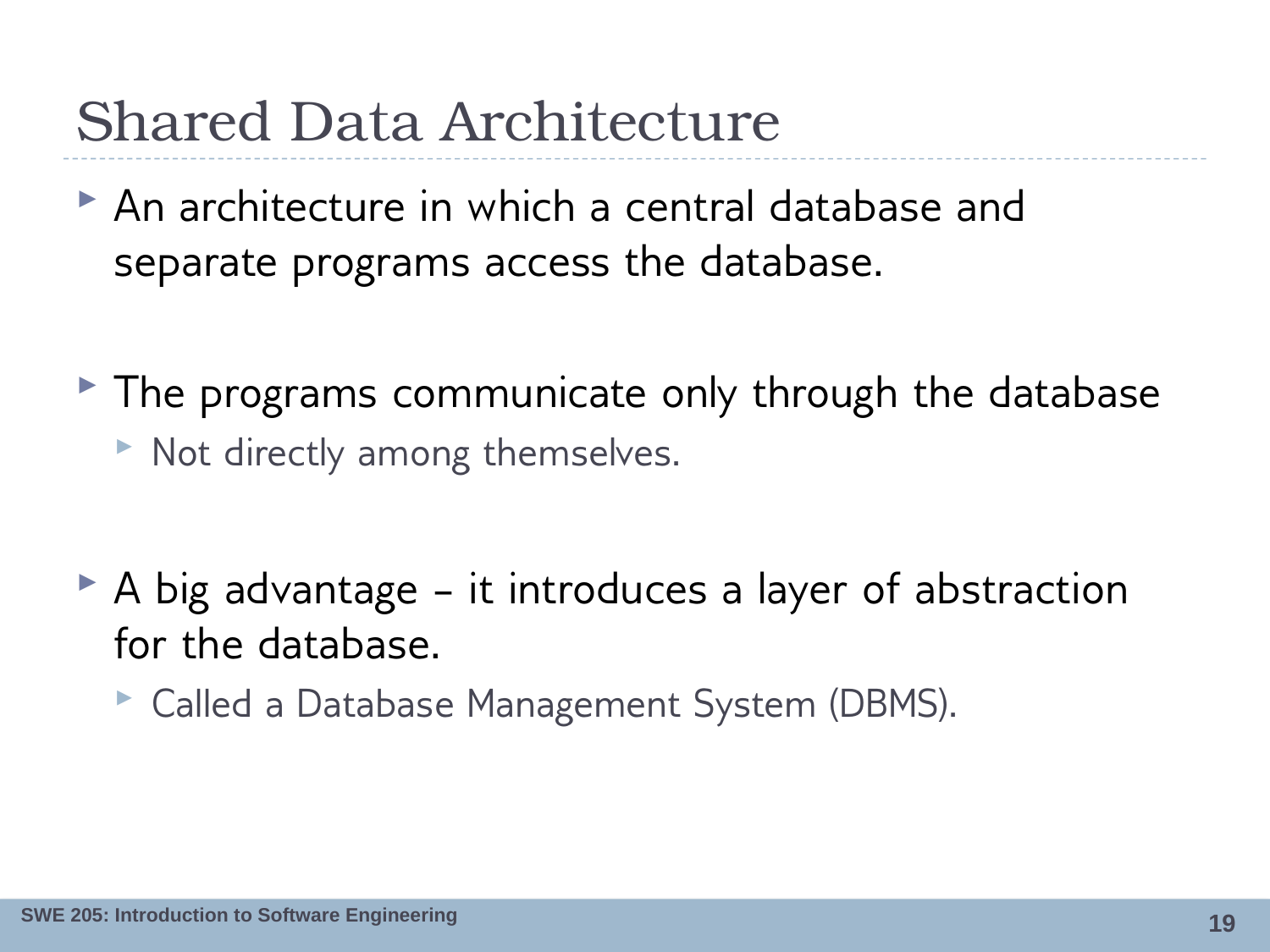

# Shared Data Architecture
An architecture in which a central database and separate programs access the database.

The programs communicate only through the database
Not directly among themselves.

A big advantage – it introduces a layer of abstraction for the database.
Called a Database Management System (DBMS).
19